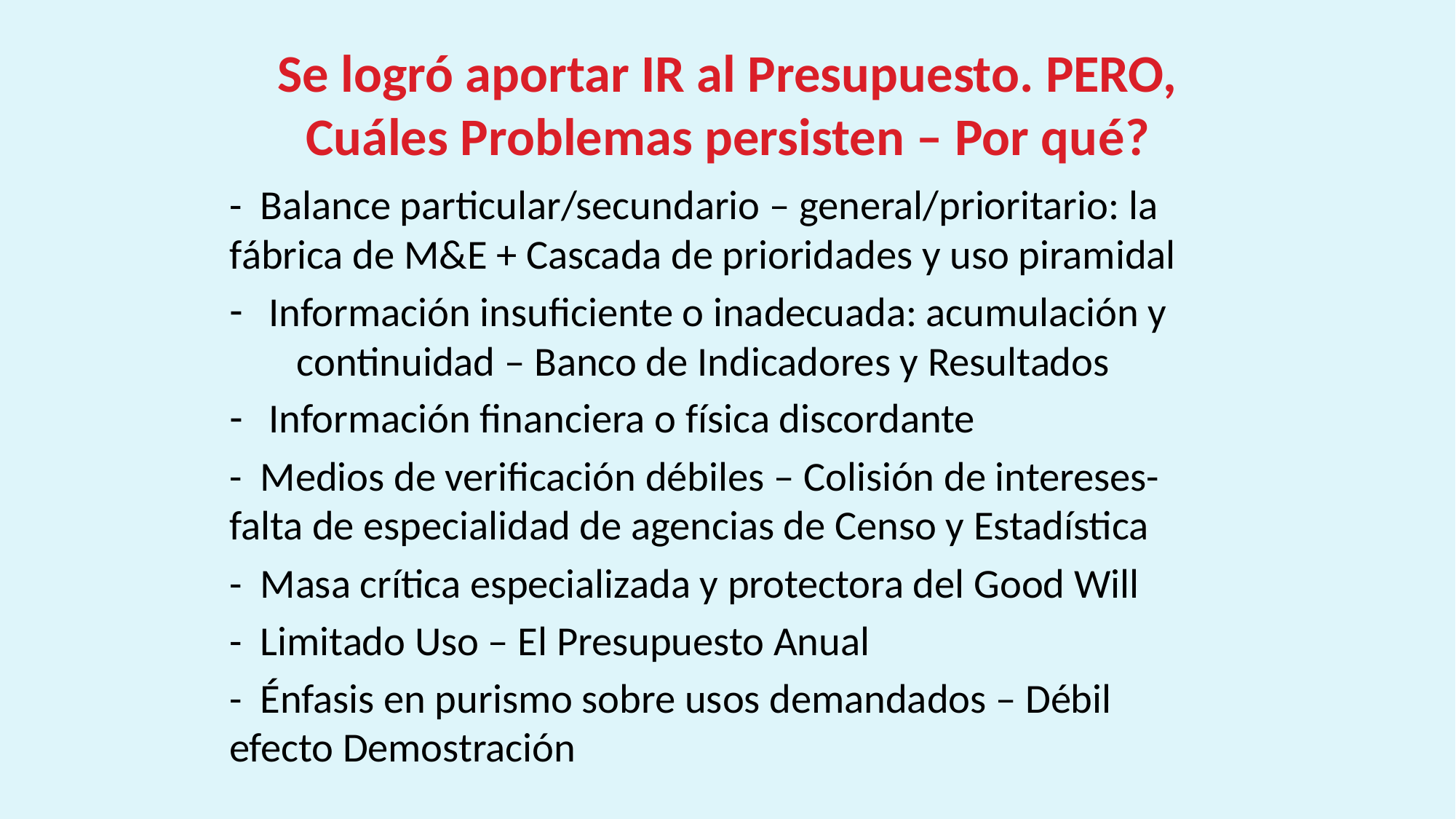

# Se logró aportar IR al Presupuesto. PERO, Cuáles Problemas persisten – Por qué?
-  Balance particular/secundario – general/prioritario: la    fábrica de M&E + Cascada de prioridades y uso piramidal
Información insuficiente o inadecuada: acumulación y        continuidad – Banco de Indicadores y Resultados
Información financiera o física discordante
-  Medios de verificación débiles – Colisión de intereses- falta de especialidad de agencias de Censo y Estadística
-  Masa crítica especializada y protectora del Good Will
-  Limitado Uso – El Presupuesto Anual
-  Énfasis en purismo sobre usos demandados – Débil efecto Demostración